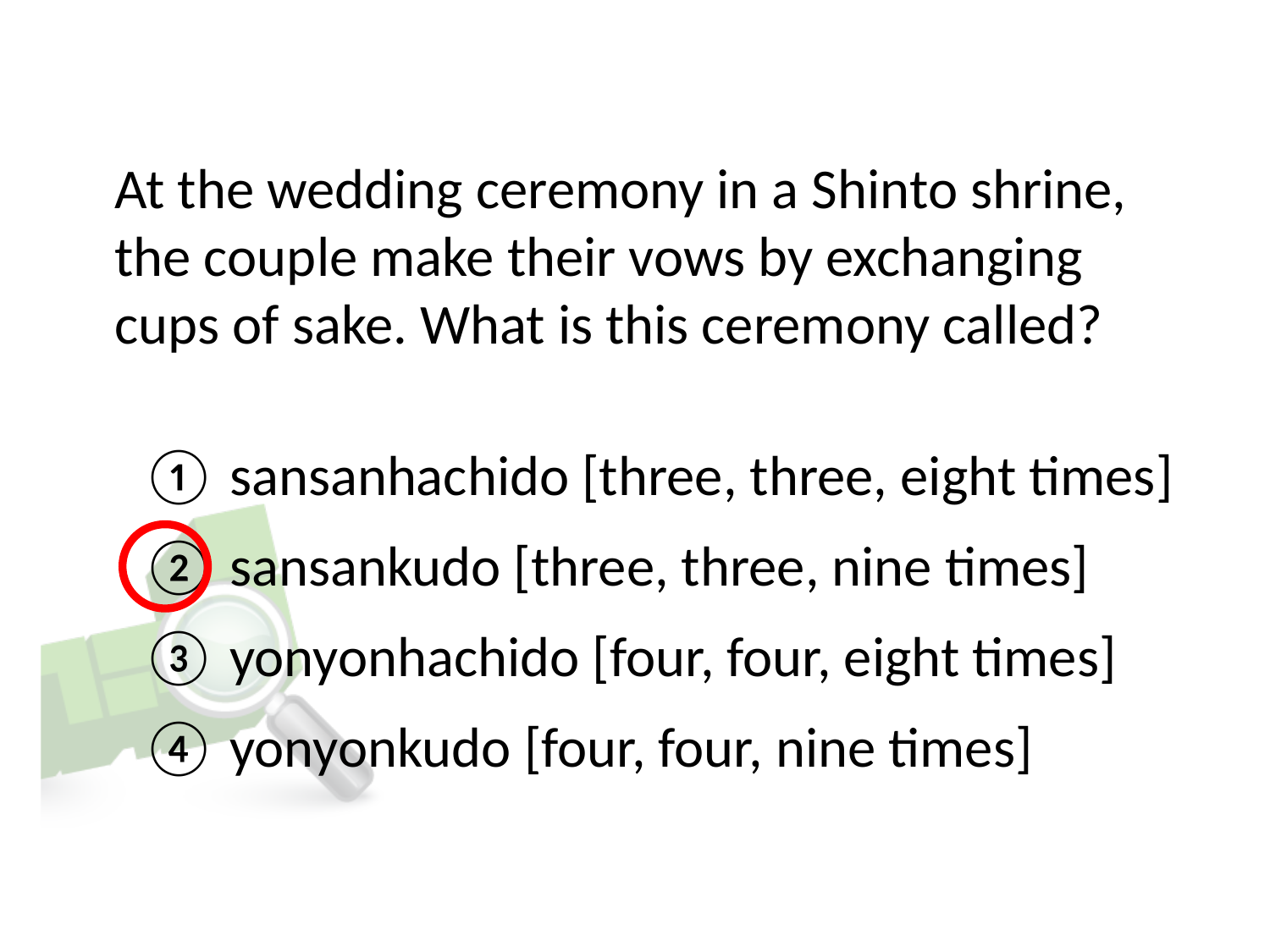

# At the wedding ceremony in a Shinto shrine, the couple make their vows by exchanging cups of sake. What is this ceremony called?
① sansanhachido [three, three, eight times]
② sansankudo [three, three, nine times]
③ yonyonhachido [four, four, eight times]
④ yonyonkudo [four, four, nine times]